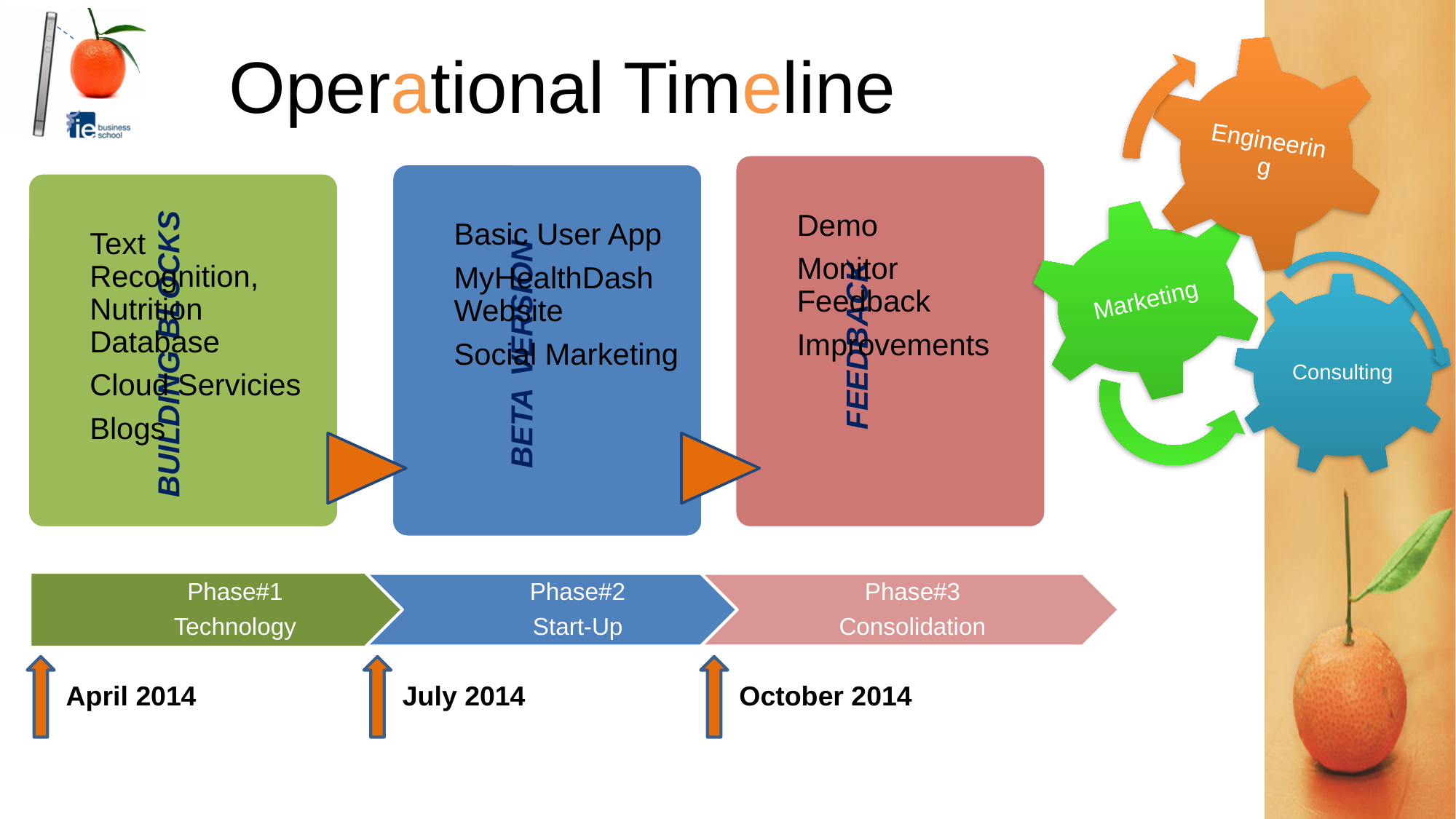

Consulting
Marketing
Engineering
Operational Timeline
BUILDING BLOCKS

Text Recognition, Nutrition Database
Cloud Servicies
Blogs

BETA VERSION

Basic User App
MyHealthDash Website
Social Marketing

FEEDBACK

Demo
Monitor Feedback
Improvements
Phase#1
Technology
Phase#2
Start-Up
Phase#3
Consolidation

April 2014
July 2014
October 2014